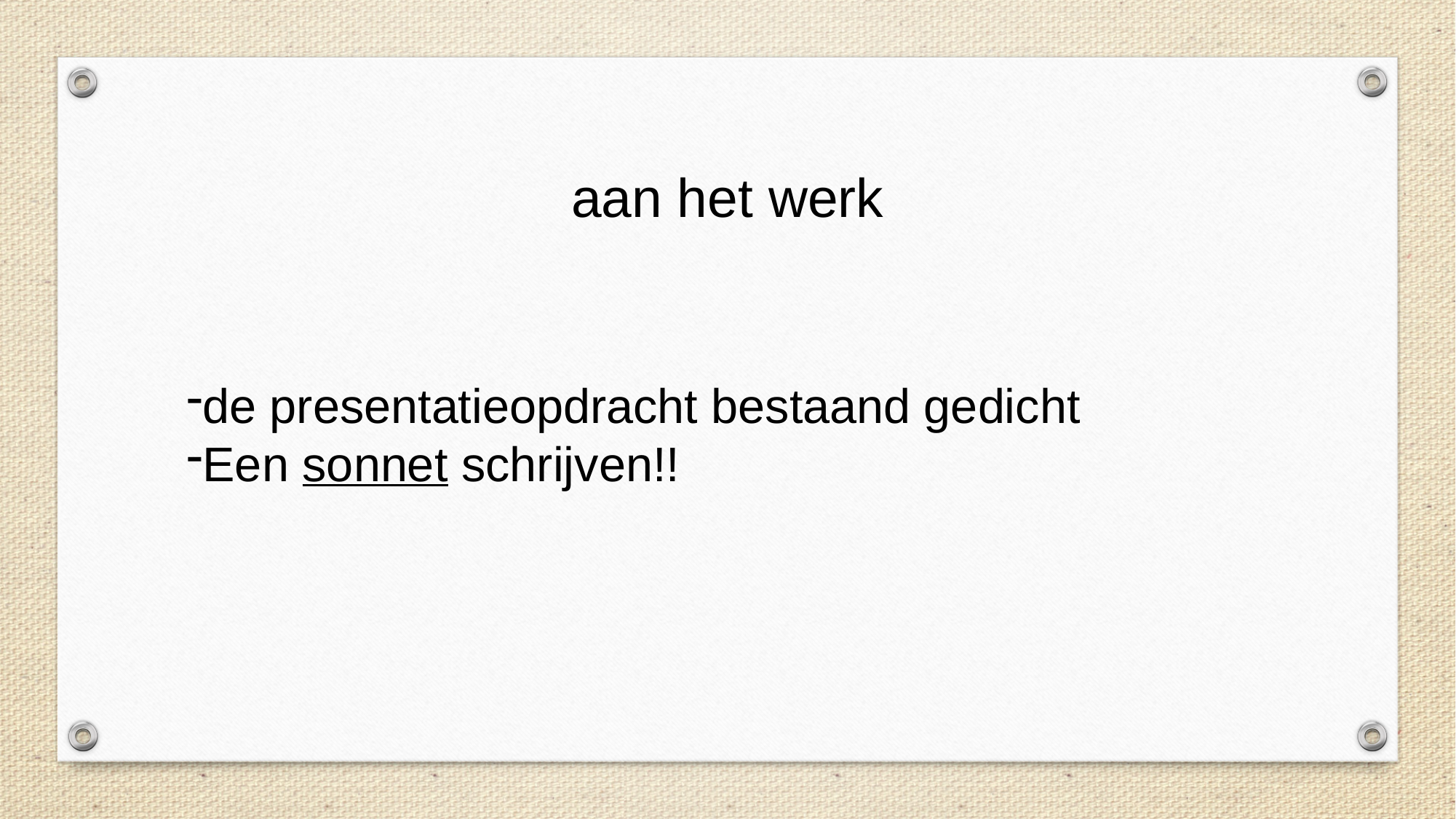

# aan het werk

de presentatieopdracht bestaand gedicht
Een sonnet schrijven!!